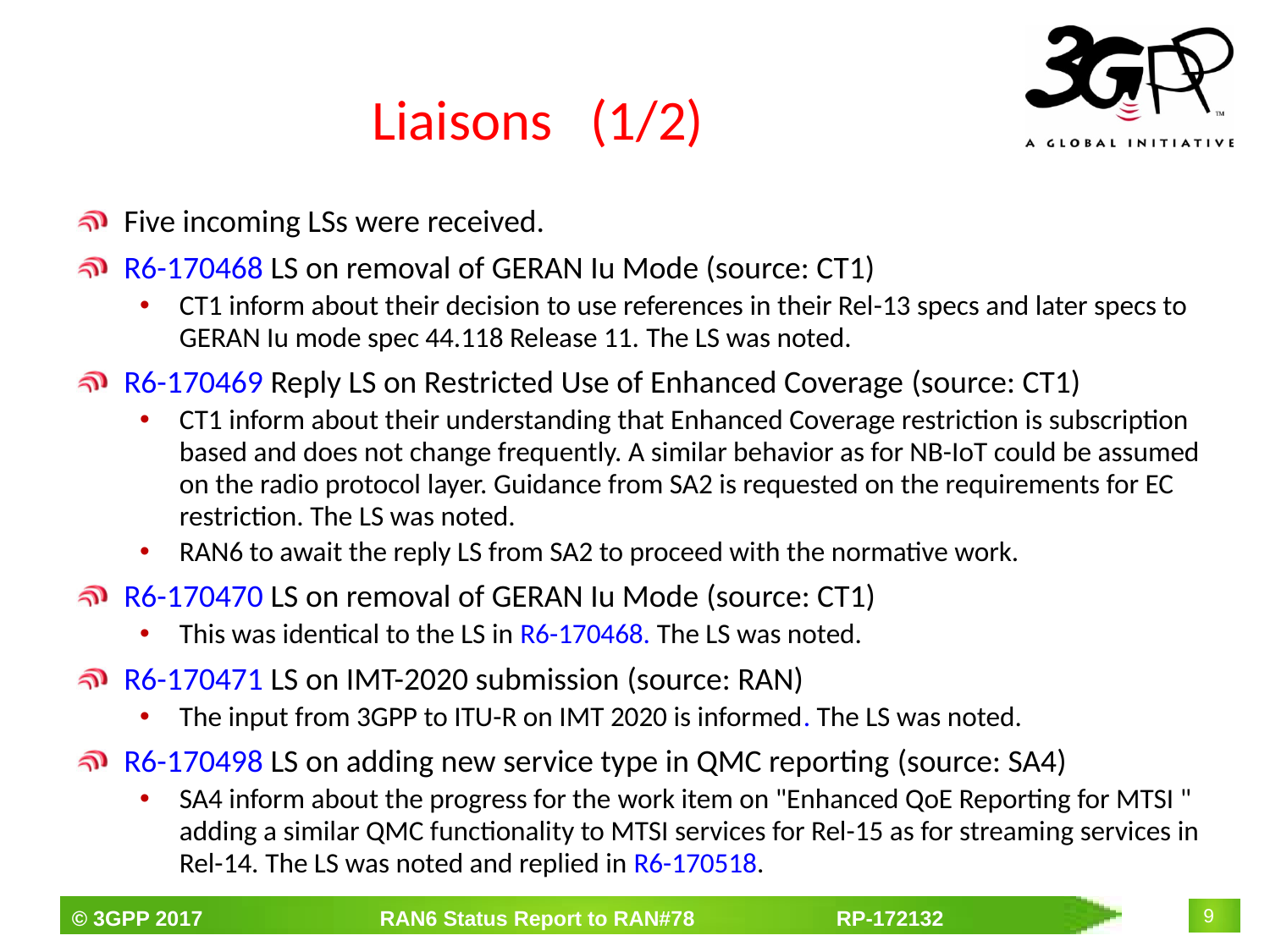

# Liaisons   (1/2)
Five incoming LSs were received.
R6-170468 LS on removal of GERAN Iu Mode (source: CT1)
CT1 inform about their decision to use references in their Rel-13 specs and later specs to GERAN Iu mode spec 44.118 Release 11. The LS was noted.
R6-170469 Reply LS on Restricted Use of Enhanced Coverage (source: CT1)
CT1 inform about their understanding that Enhanced Coverage restriction is subscription based and does not change frequently. A similar behavior as for NB-IoT could be assumed on the radio protocol layer. Guidance from SA2 is requested on the requirements for EC restriction. The LS was noted.
RAN6 to await the reply LS from SA2 to proceed with the normative work.
R6-170470 LS on removal of GERAN Iu Mode (source: CT1)
This was identical to the LS in R6-170468. The LS was noted.
R6-170471 LS on IMT-2020 submission (source: RAN)
The input from 3GPP to ITU-R on IMT 2020 is informed. The LS was noted.
R6-170498 LS on adding new service type in QMC reporting (source: SA4)
SA4 inform about the progress for the work item on "Enhanced QoE Reporting for MTSI " adding a similar QMC functionality to MTSI services for Rel-15 as for streaming services in Rel-14. The LS was noted and replied in R6-170518.